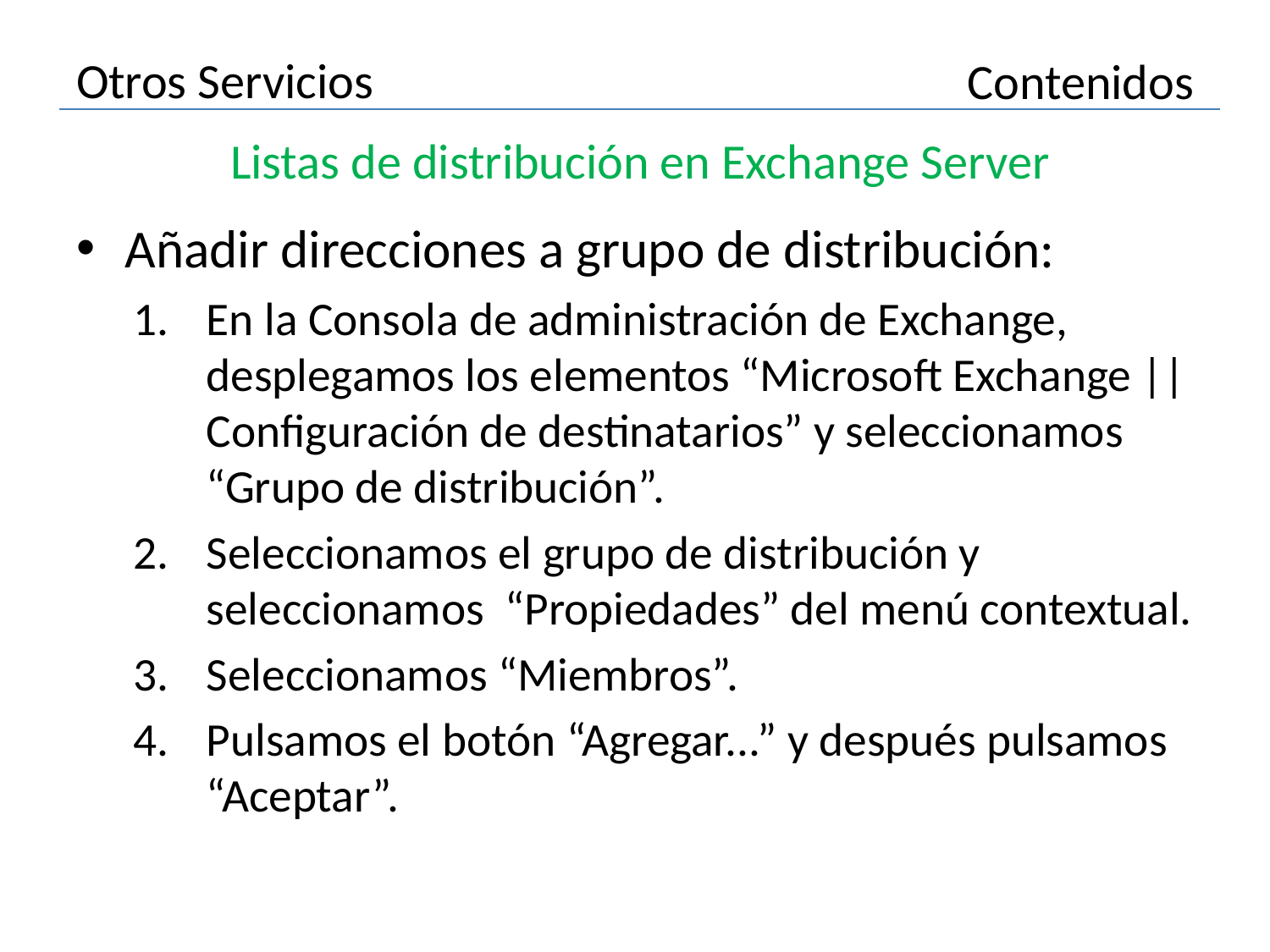

# Otros Servicios
Contenidos
Listas de distribución en Exchange Server
Añadir direcciones a grupo de distribución:
En la Consola de administración de Exchange, desplegamos los elementos “Microsoft Exchange || Configuración de destinatarios” y seleccionamos “Grupo de distribución”.
Seleccionamos el grupo de distribución y seleccionamos  “Propiedades” del menú contextual.
Seleccionamos “Miembros”.
Pulsamos el botón “Agregar...” y después pulsamos “Aceptar”.